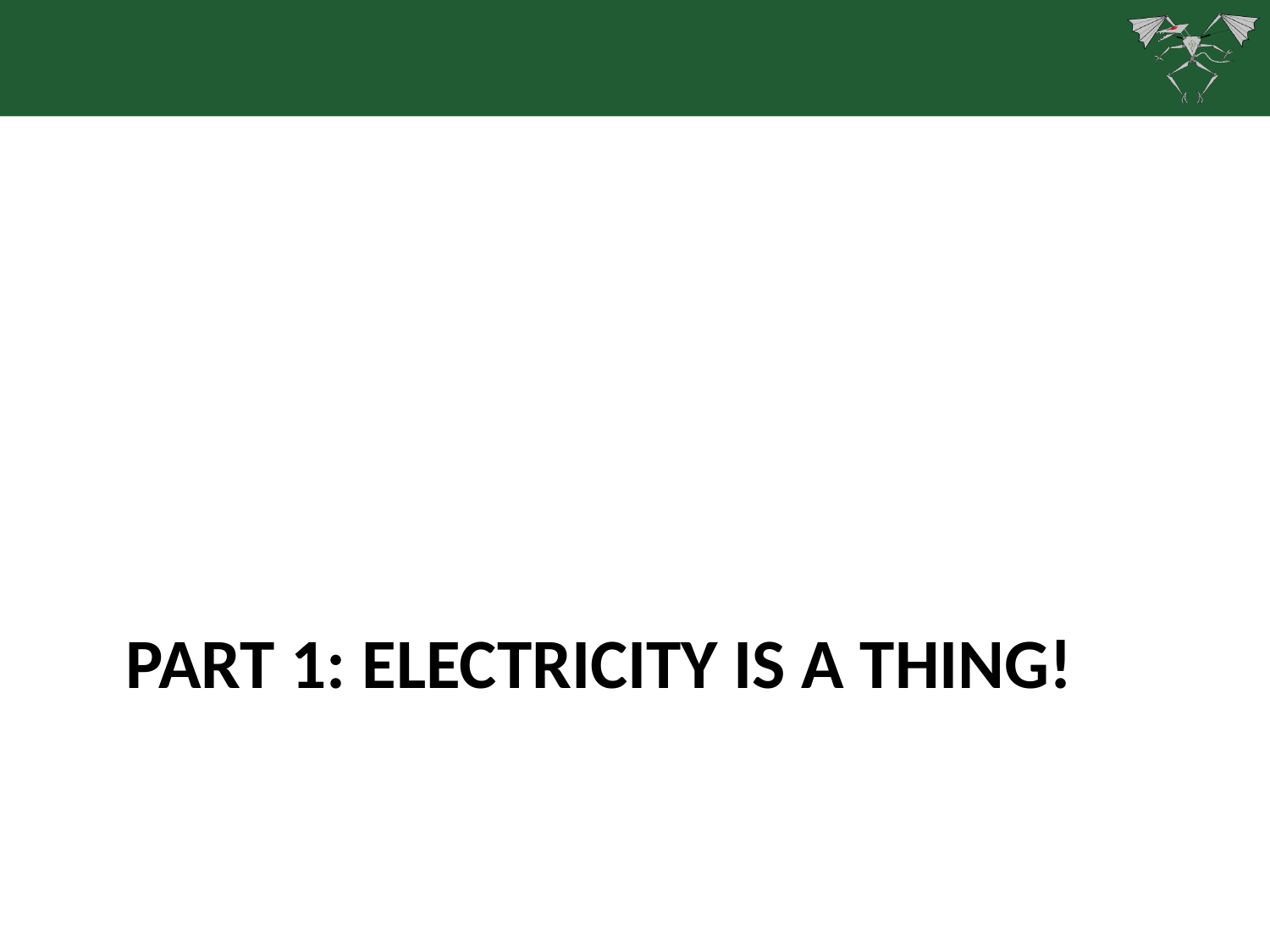

# Part 1: ELECTRICITY IS A THING!